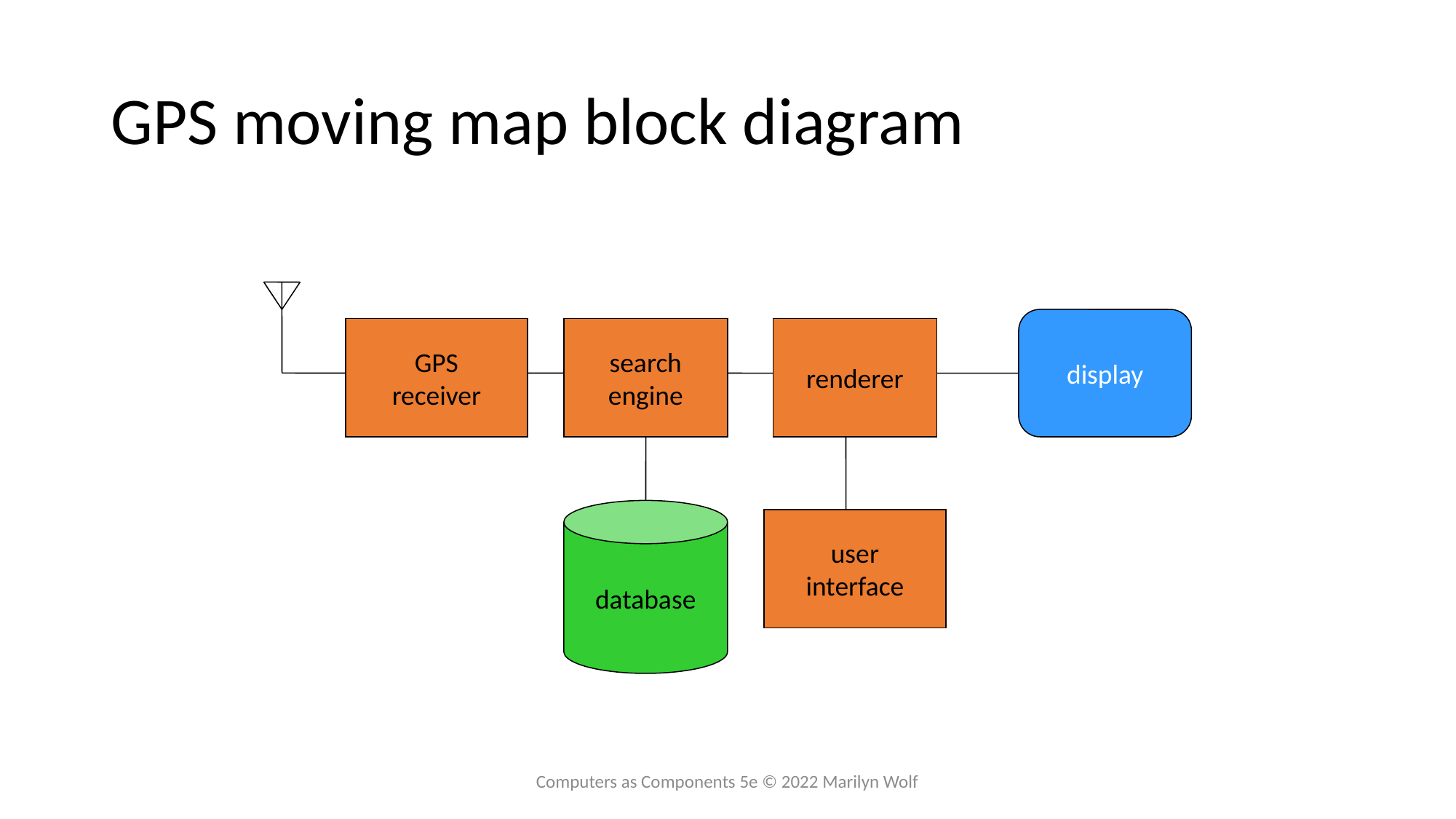

# GPS moving map block diagram

display
GPS
receiver
search
engine
renderer

database
user
interface
Computers as Components 5e © 2022 Marilyn Wolf